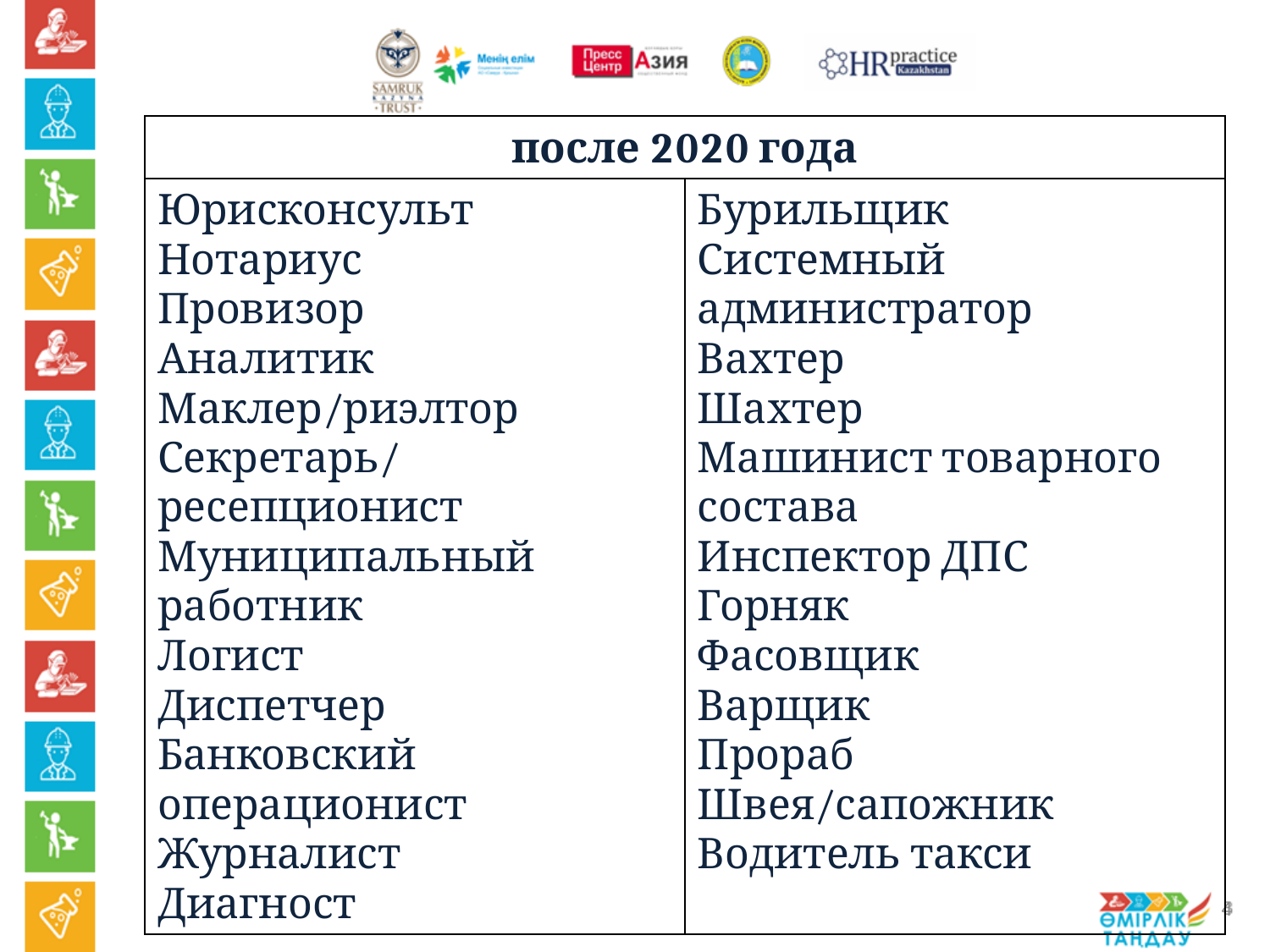

| после 2020 года |  |
| --- | --- |
| Юрисконсульт Нотариус Провизор Аналитик Маклер/риэлтор Секретарь/ ресепционист Муниципальный работник Логист Диспетчер Банковский операционист Журналист Диагност | Бурильщик Системный администратор Вахтер Шахтер Машинист товарного состава Инспектор ДПС Горняк Фасовщик Варщик Прораб Швея/сапожник Водитель такси |
4